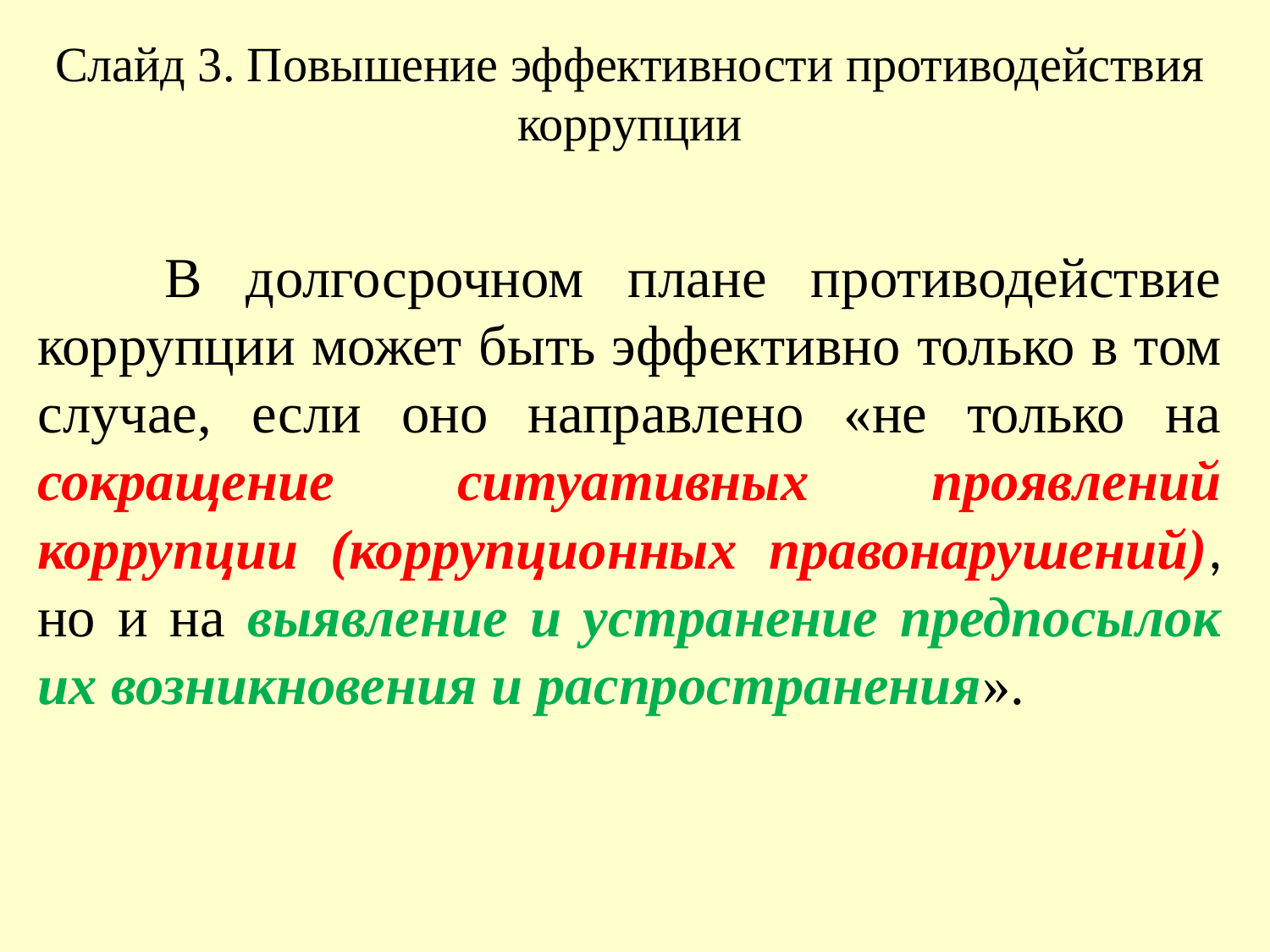

Слайд 3. Повышение эффективности противодействия коррупции

	В долгосрочном плане противодействие коррупции может быть эффективно только в том случае, если оно направлено «не только на сокращение ситуативных проявлений коррупции (коррупционных правонарушений), но и на выявление и устранение предпосылок их возникновения и распространения».